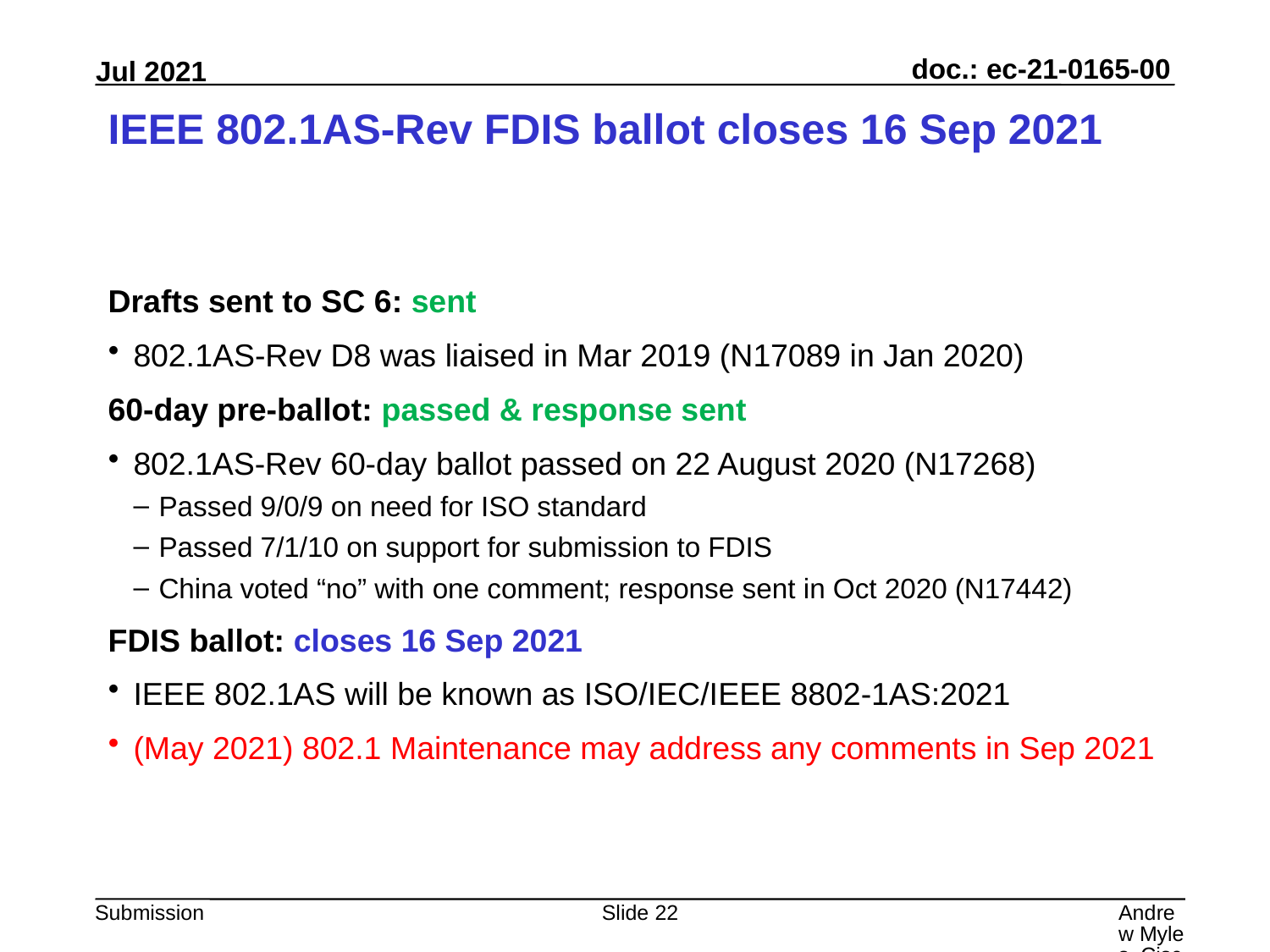

# IEEE 802.1AS-Rev FDIS ballot closes 16 Sep 2021
Drafts sent to SC 6: sent
802.1AS-Rev D8 was liaised in Mar 2019 (N17089 in Jan 2020)
60-day pre-ballot: passed & response sent
802.1AS-Rev 60-day ballot passed on 22 August 2020 (N17268)
Passed 9/0/9 on need for ISO standard
Passed 7/1/10 on support for submission to FDIS
China voted “no” with one comment; response sent in Oct 2020 (N17442)
FDIS ballot: closes 16 Sep 2021
IEEE 802.1AS will be known as ISO/IEC/IEEE 8802-1AS:2021
(May 2021) 802.1 Maintenance may address any comments in Sep 2021
Slide 22
Andrew Myles, Cisco